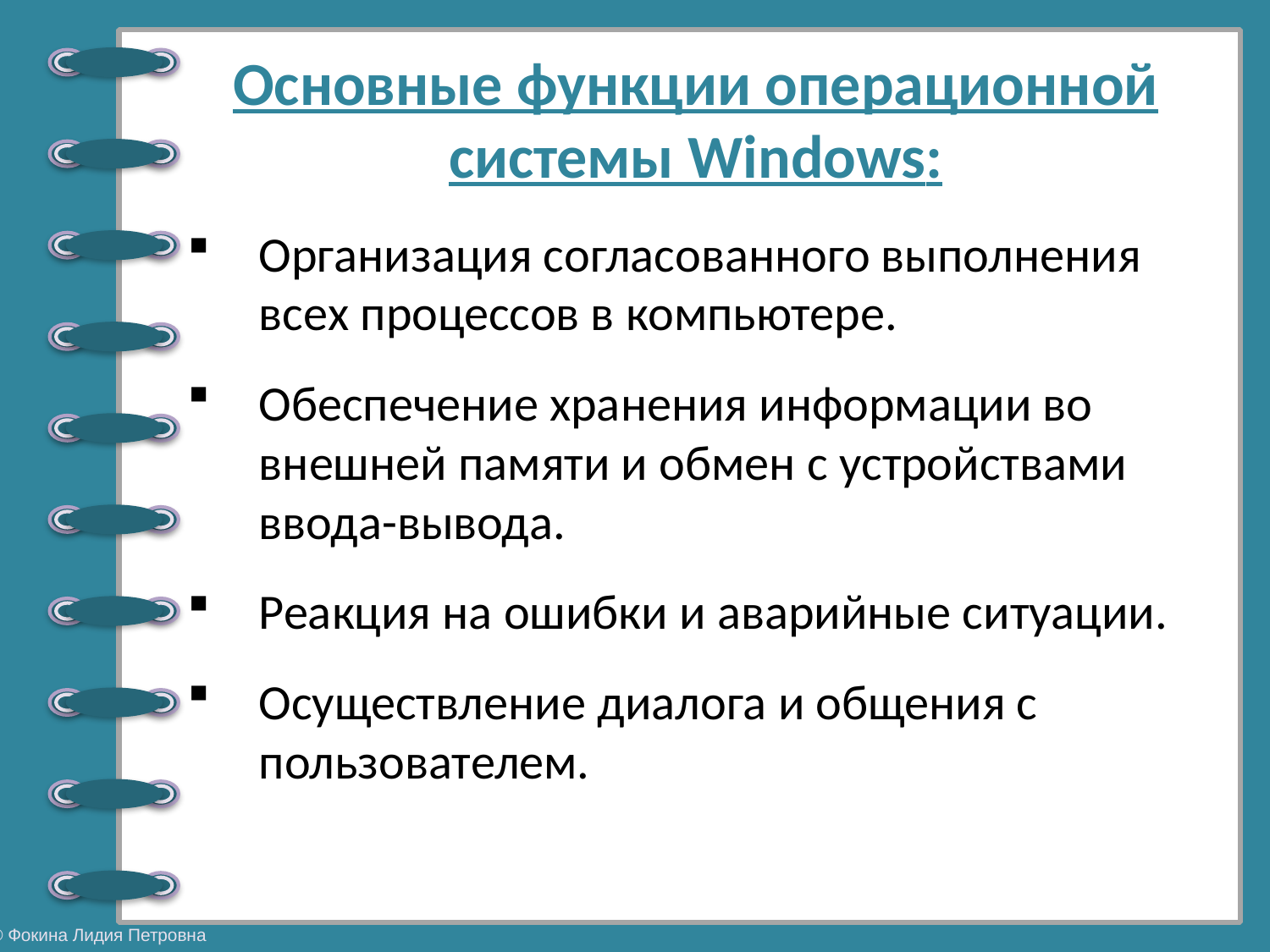

# Основные функции операционной системы Windows:
Организация согласованного выполнения всех процессов в компьютере.
Обеспечение хранения информации во внешней памяти и обмен с устройствами ввода-вывода.
Реакция на ошибки и аварийные ситуации.
Осуществление диалога и общения с пользователем.